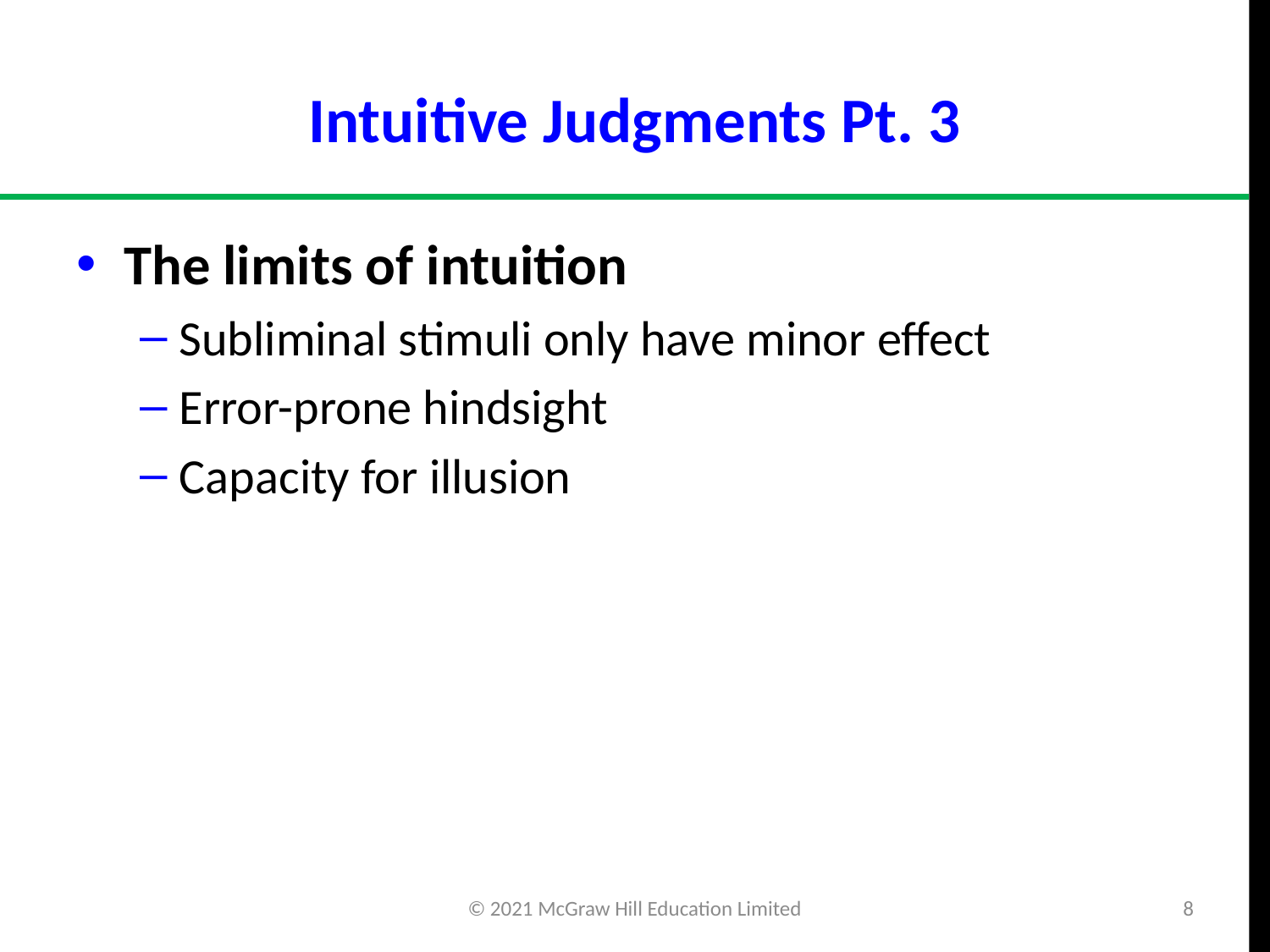

# Intuitive Judgments Pt. 3
The limits of intuition
Subliminal stimuli only have minor effect
Error-prone hindsight
Capacity for illusion

© 2021 McGraw Hill Education Limited
8